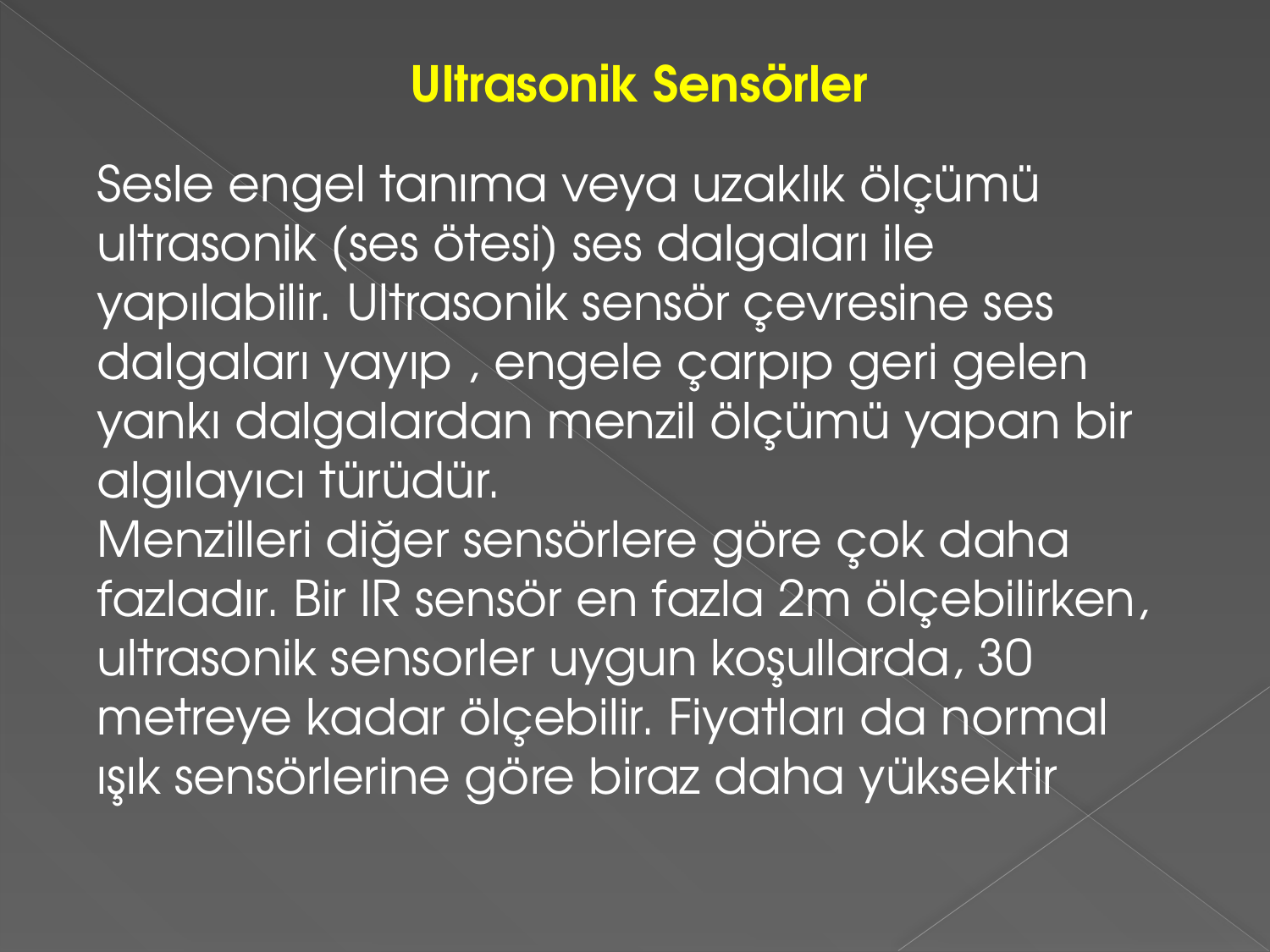

Ultrasonik Sensörler
Sesle engel tanıma veya uzaklık ölçümü ultrasonik (ses ötesi) ses dalgaları ile yapılabilir. Ultrasonik sensör çevresine ses dalgaları yayıp , engele çarpıp geri gelen yankı dalgalardan menzil ölçümü yapan bir algılayıcı türüdür.
Menzilleri diğer sensörlere göre çok daha fazladır. Bir IR sensör en fazla 2m ölçebilirken, ultrasonik sensorler uygun koşullarda, 30 metreye kadar ölçebilir. Fiyatları da normal ışık sensörlerine göre biraz daha yüksektir